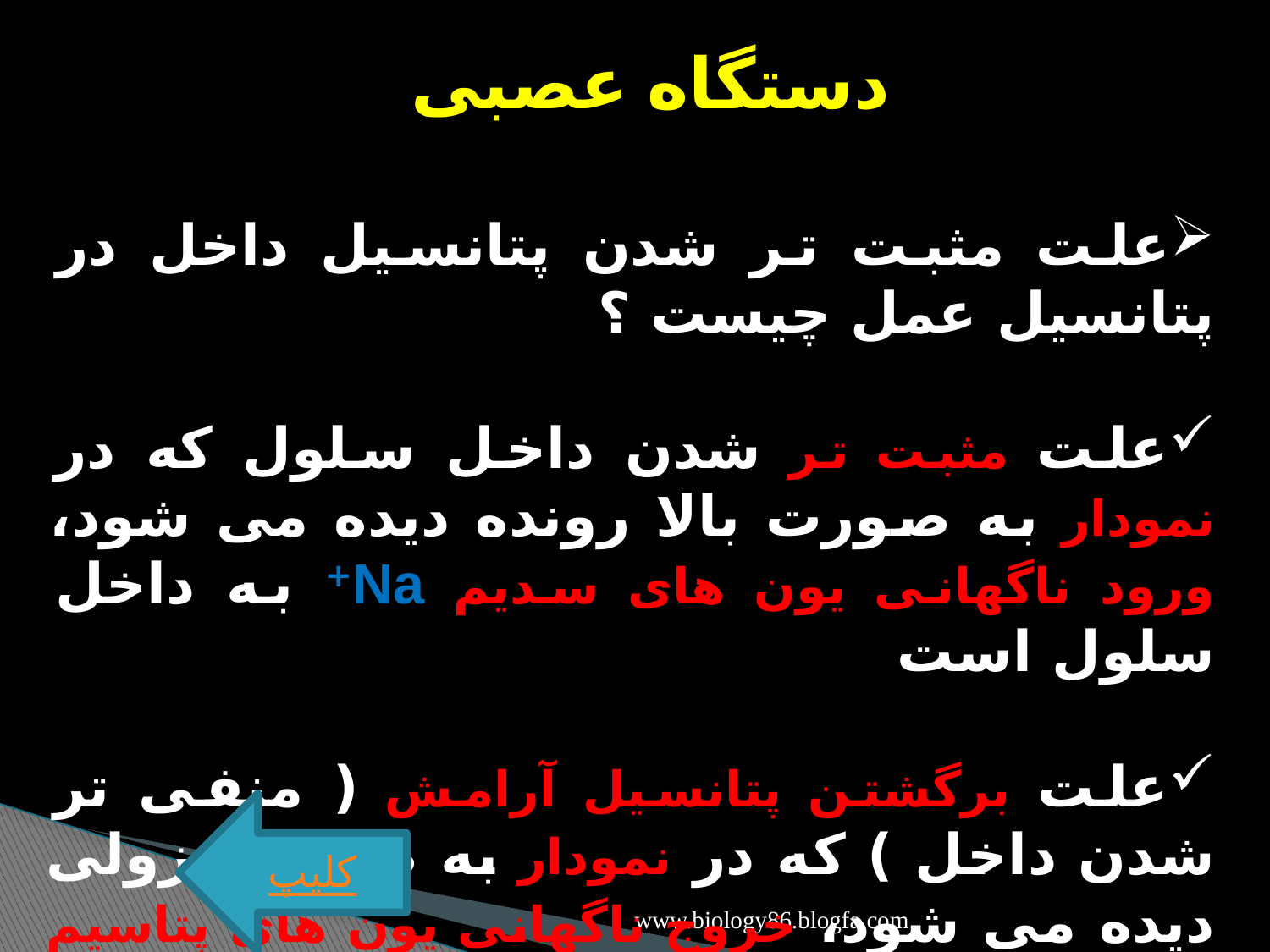

دستگاه عصبی
علت مثبت تر شدن پتانسیل داخل در پتانسیل عمل چیست ؟

علت مثبت تر شدن داخل سلول که در نمودار به صورت بالا رونده دیده می شود، ورود ناگهانی یون های سدیم Na+ به داخل سلول است

علت برگشتن پتانسیل آرامش ( منفی تر شدن داخل ) که در نمودار به صورت نزولی دیده می شود، خروج ناگهانی یون های پتاسیم K+ است
کلیپ
www.biology86.blogfa.com